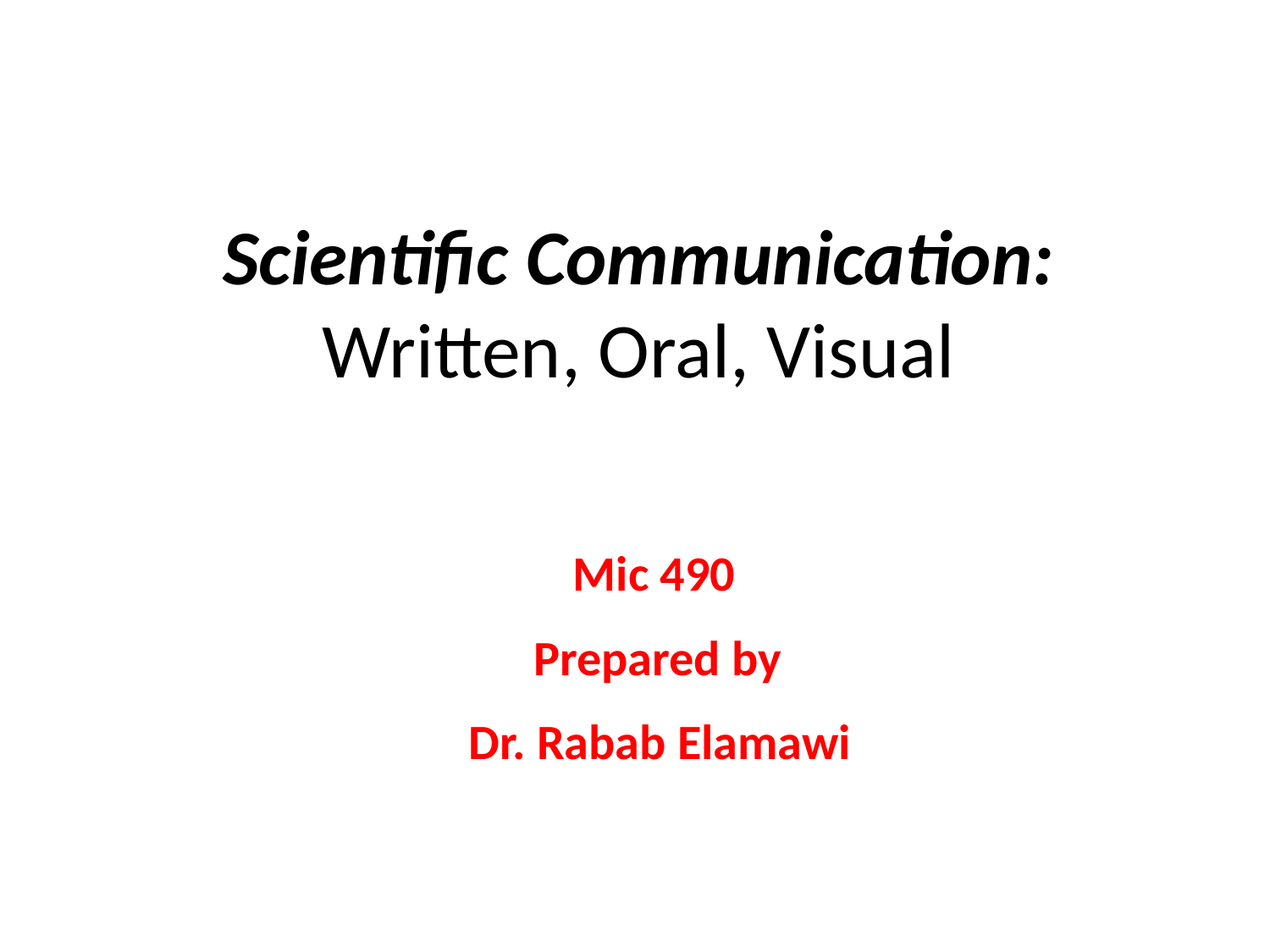

# Scientific Communication: Written, Oral, Visual
Mic 490
Prepared by
Dr. Rabab Elamawi